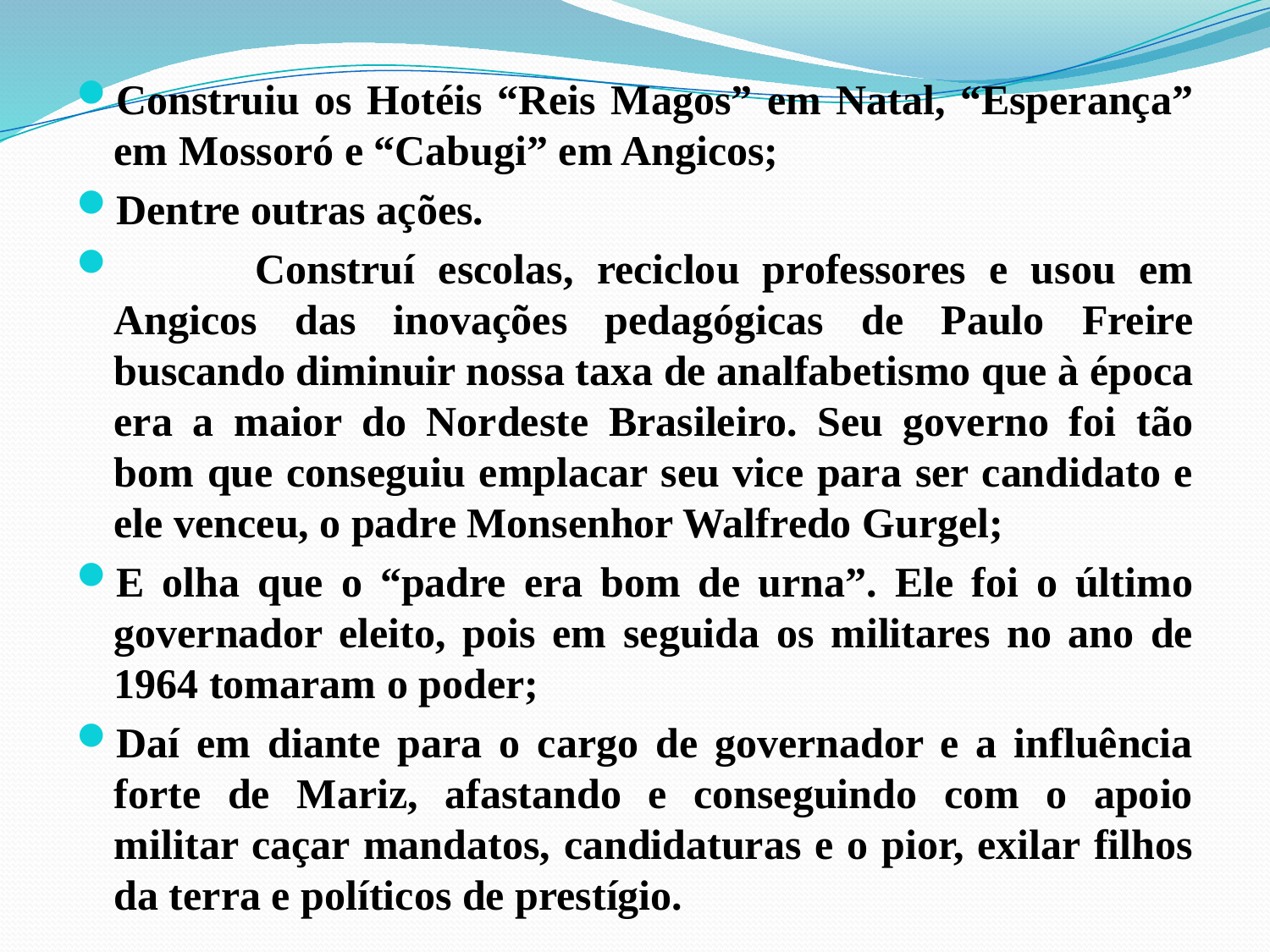

Construiu os Hotéis “Reis Magos” em Natal, “Esperança” em Mossoró e “Cabugi” em Angicos;
Dentre outras ações.
      Construí escolas, reciclou professores e usou em Angicos das inovações pedagógicas de Paulo Freire buscando diminuir nossa taxa de analfabetismo que à época era a maior do Nordeste Brasileiro. Seu governo foi tão bom que conseguiu emplacar seu vice para ser candidato e ele venceu, o padre Monsenhor Walfredo Gurgel;
E olha que o “padre era bom de urna”. Ele foi o último governador eleito, pois em seguida os militares no ano de 1964 tomaram o poder;
Daí em diante para o cargo de governador e a influência forte de Mariz, afastando e conseguindo com o apoio militar caçar mandatos, candidaturas e o pior, exilar filhos da terra e políticos de prestígio.